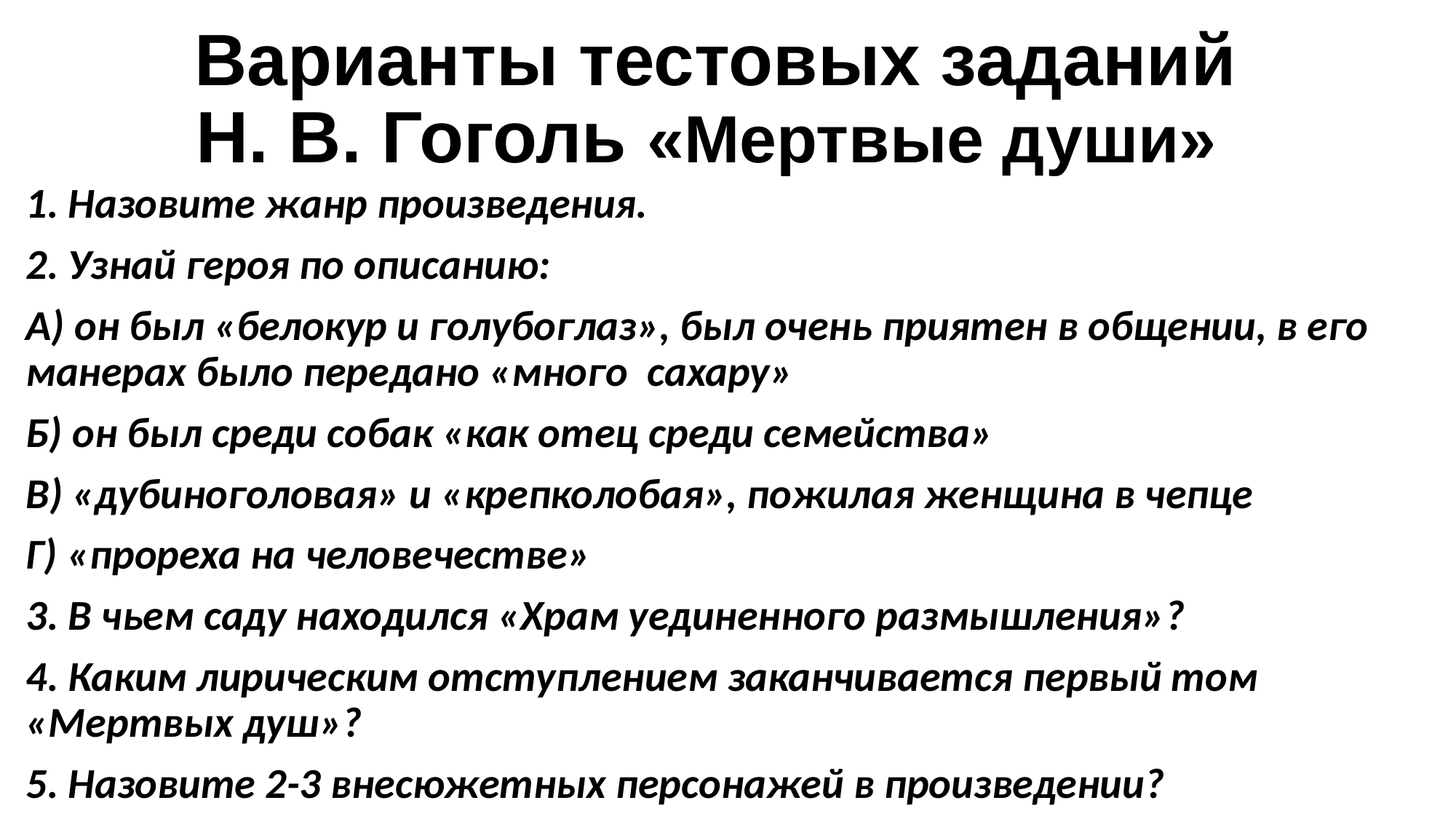

# Варианты тестовых заданий
Н. В. Гоголь «Мертвые души»
1. Назовите жанр произведения.
2. Узнай героя по описанию:
А) он был «белокур и голубоглаз», был очень приятен в общении, в его манерах было передано «много  сахару»
Б) он был среди собак «как отец среди семейства»
В) «дубиноголовая» и «крепколобая», пожилая женщина в чепце
Г) «прореха на человечестве»
3. В чьем саду находился «Храм уединенного размышления»?
4. Каким лирическим отступлением заканчивается первый том «Мертвых душ»?
5. Назовите 2-3 внесюжетных персонажей в произведении?